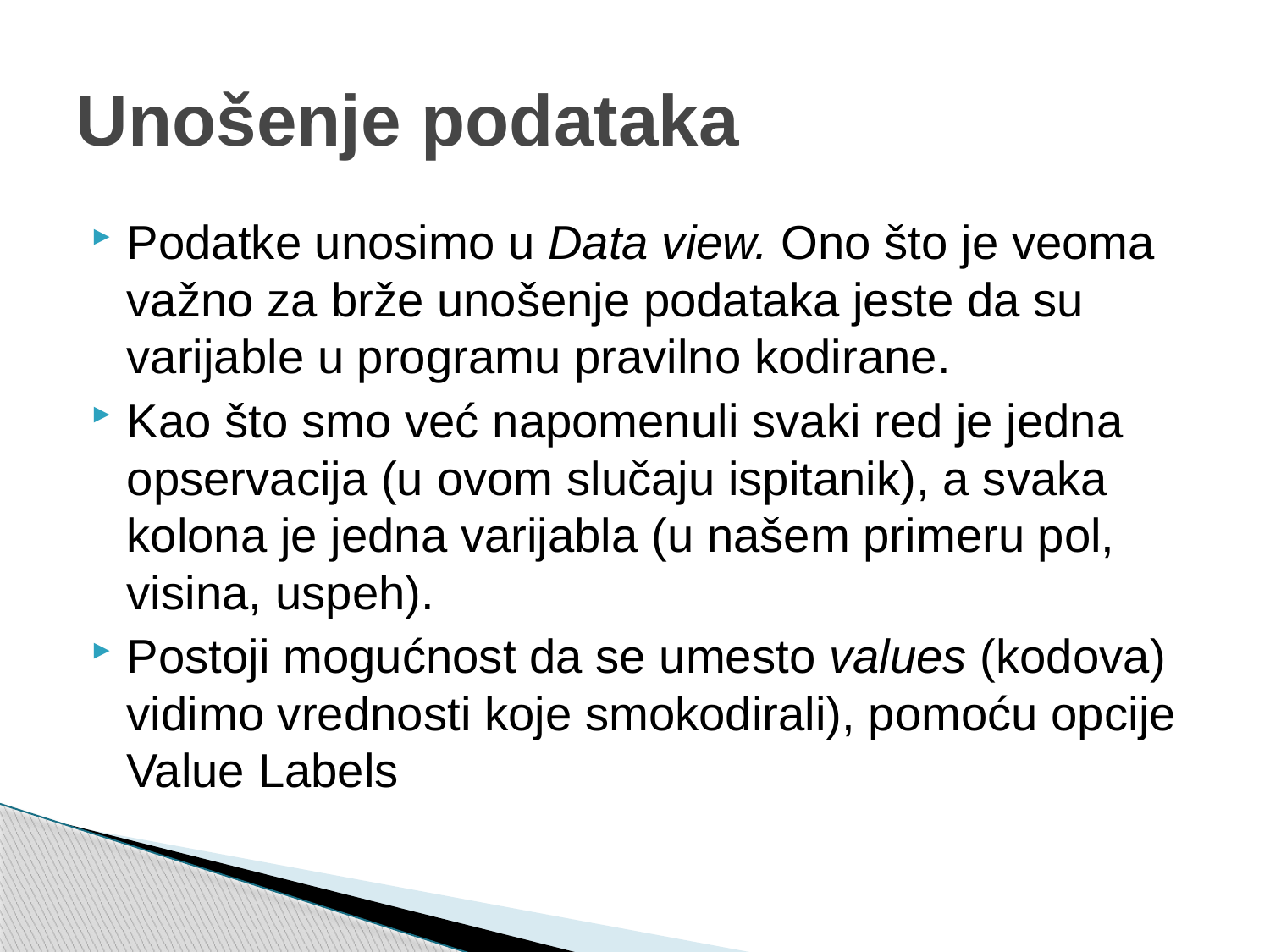

# Unošenje podataka
Podatke unosimo u Data view. Ono što je veoma važno za brže unošenje podataka jeste da su varijable u programu pravilno kodirane.
Kao što smo već napomenuli svaki red je jedna opservacija (u ovom slučaju ispitanik), a svaka kolona je jedna varijabla (u našem primeru pol, visina, uspeh).
Postoji mogućnost da se umesto values (kodova) vidimo vrednosti koje smokodirali), pomoću opcije Value Labels